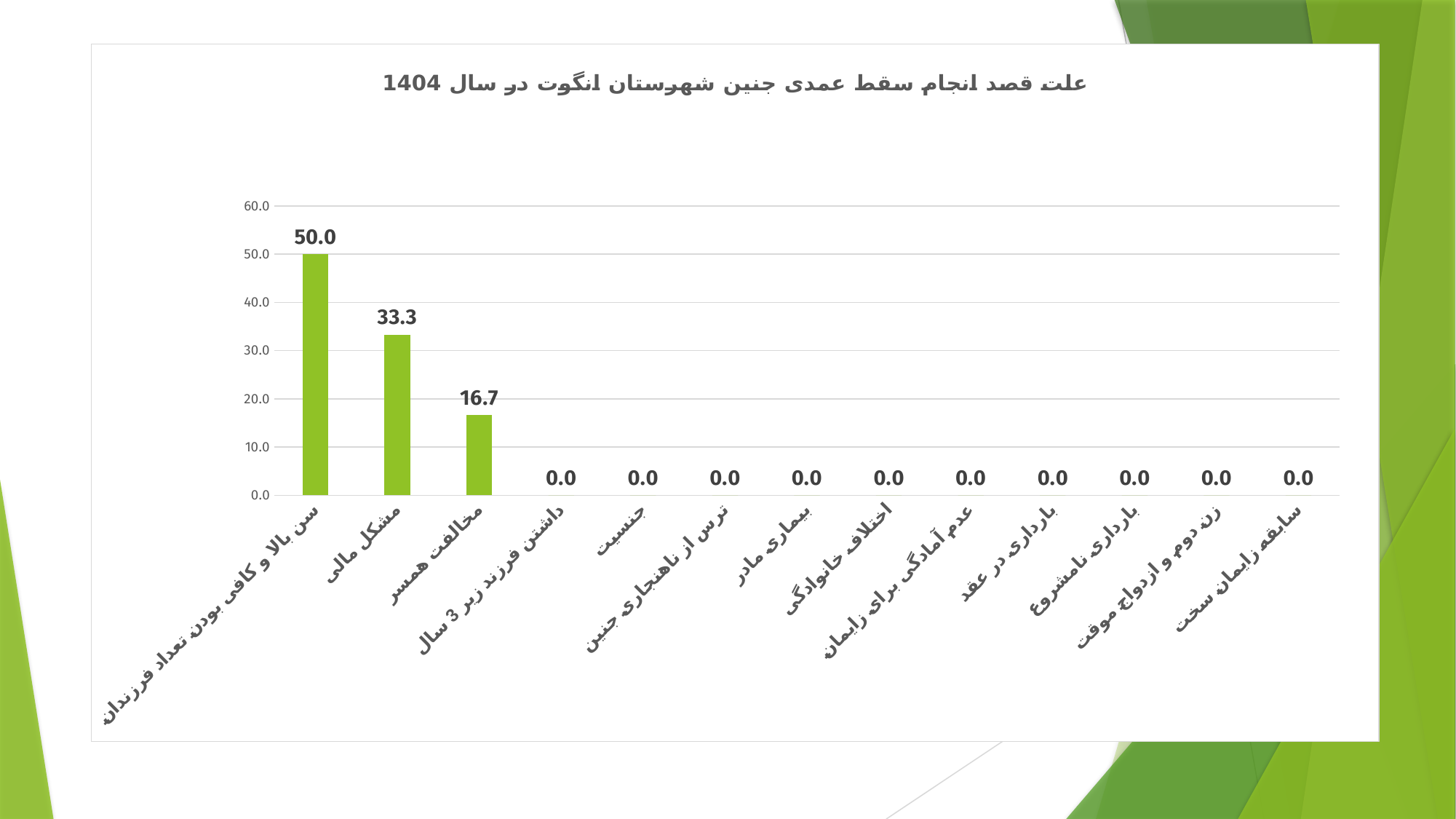

### Chart: علت قصد انجام سقط عمدی جنین شهرستان انگوت در سال 1404

| Category |  |
|---|---|
| سن بالا و کافی بودن تعداد فرزندان | 50.0 |
| مشکل مالی | 33.33333333333333 |
| مخالفت همسر | 16.666666666666664 |
| داشتن فرزند زیر 3 سال | 0.0 |
| جنسیت | 0.0 |
| ترس از ناهنجاری جنین | 0.0 |
| بیماری مادر | 0.0 |
| اختلاف خانوادگی | 0.0 |
| عدم آمادگی برای زایمان | 0.0 |
| بارداری در عقد | 0.0 |
| بارداری نامشروع | 0.0 |
| زن دوم و ازدواج موقت | 0.0 |
| سابقه زایمان سخت | 0.0 |
#